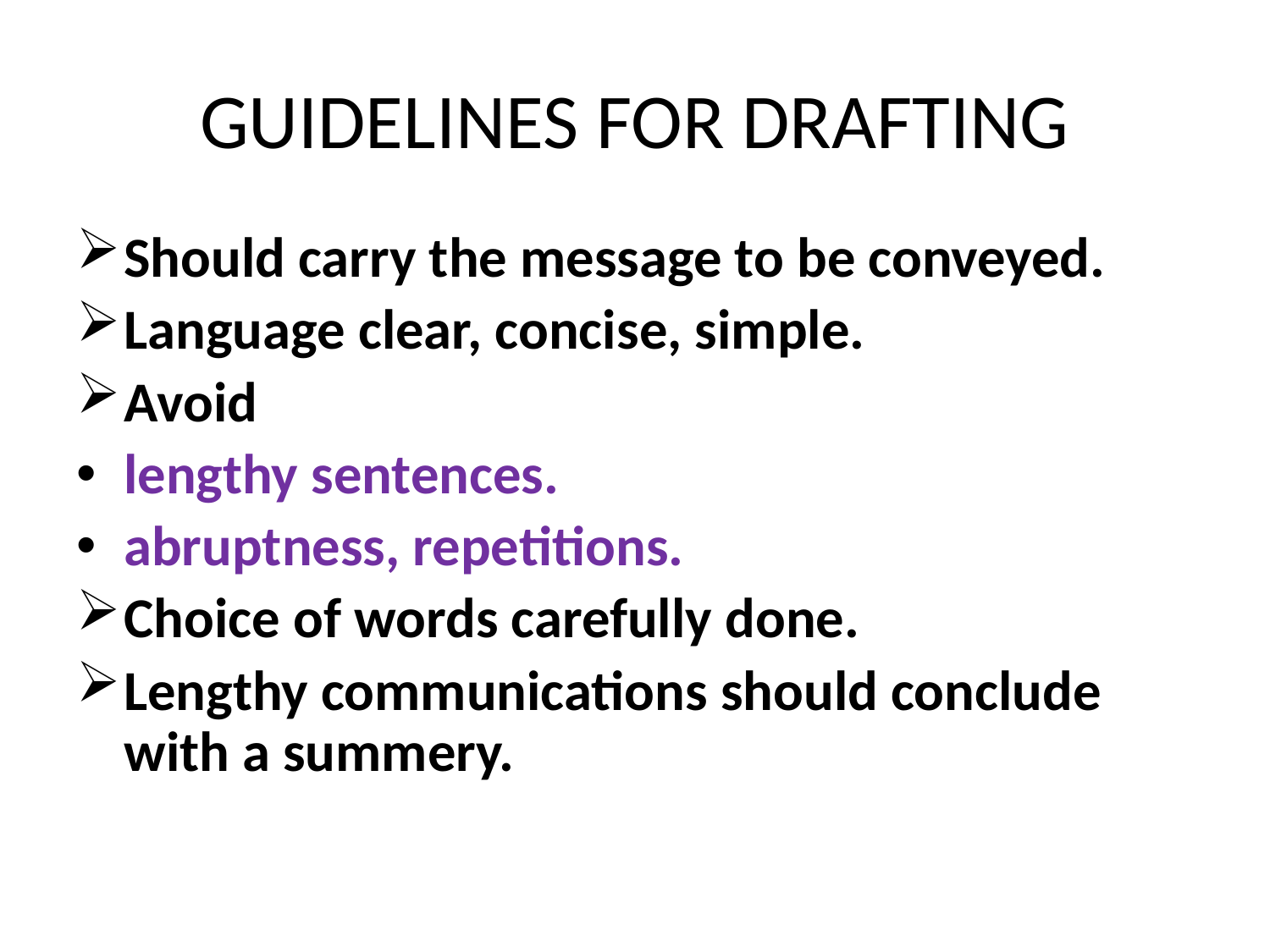

# GUIDELINES FOR DRAFTING
Should carry the message to be conveyed.
Language clear, concise, simple.
Avoid
lengthy sentences.
abruptness, repetitions.
Choice of words carefully done.
Lengthy communications should conclude with a summery.